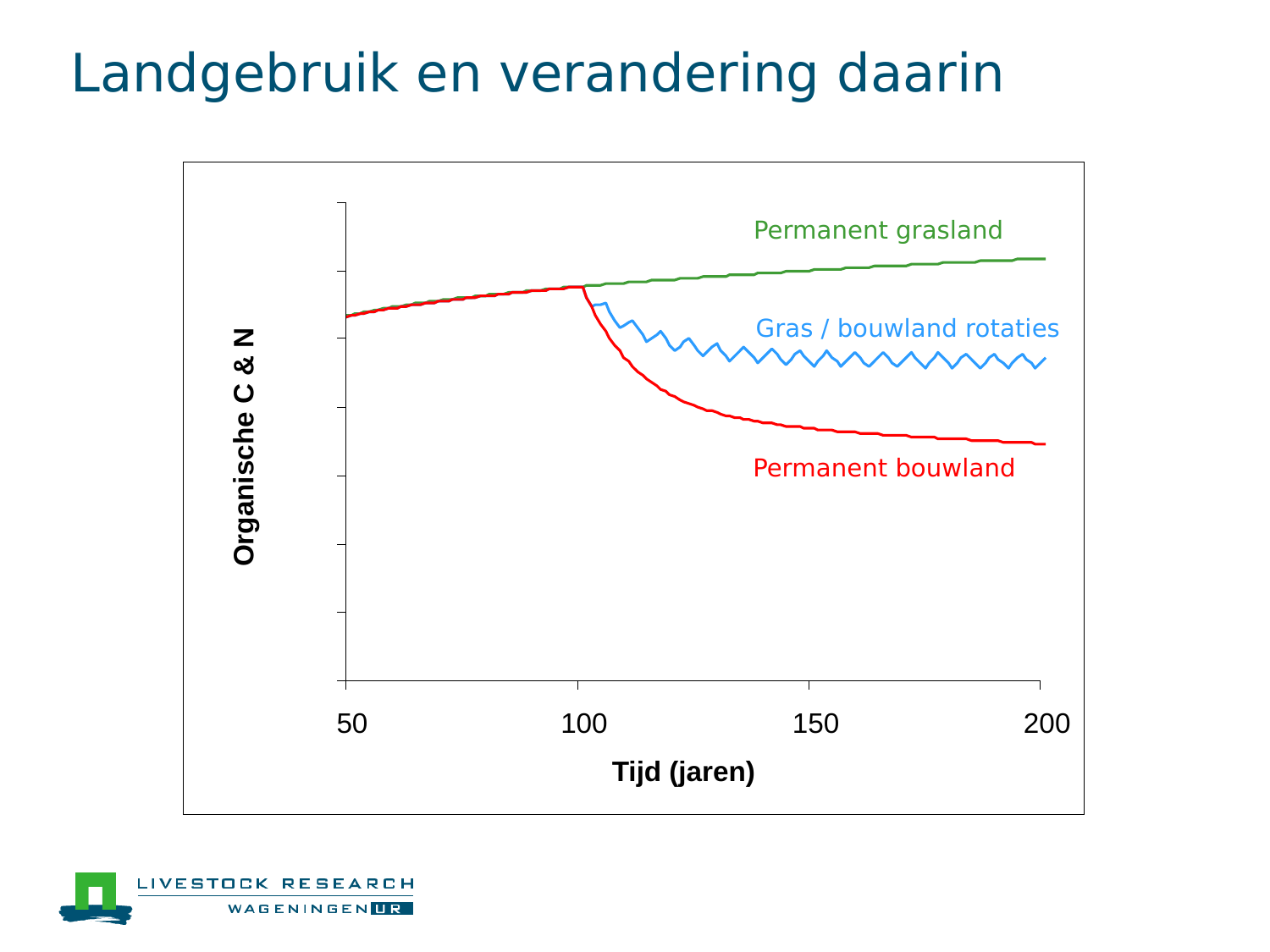

# Landgebruik en verandering daarin

7000

6000

5000

4000

Organische C & N
3000

2000

1000

0

50
100
150
200
Tijd (jaren)
Permanent grasland

Gras / bouwland rotaties
Permanent bouwland